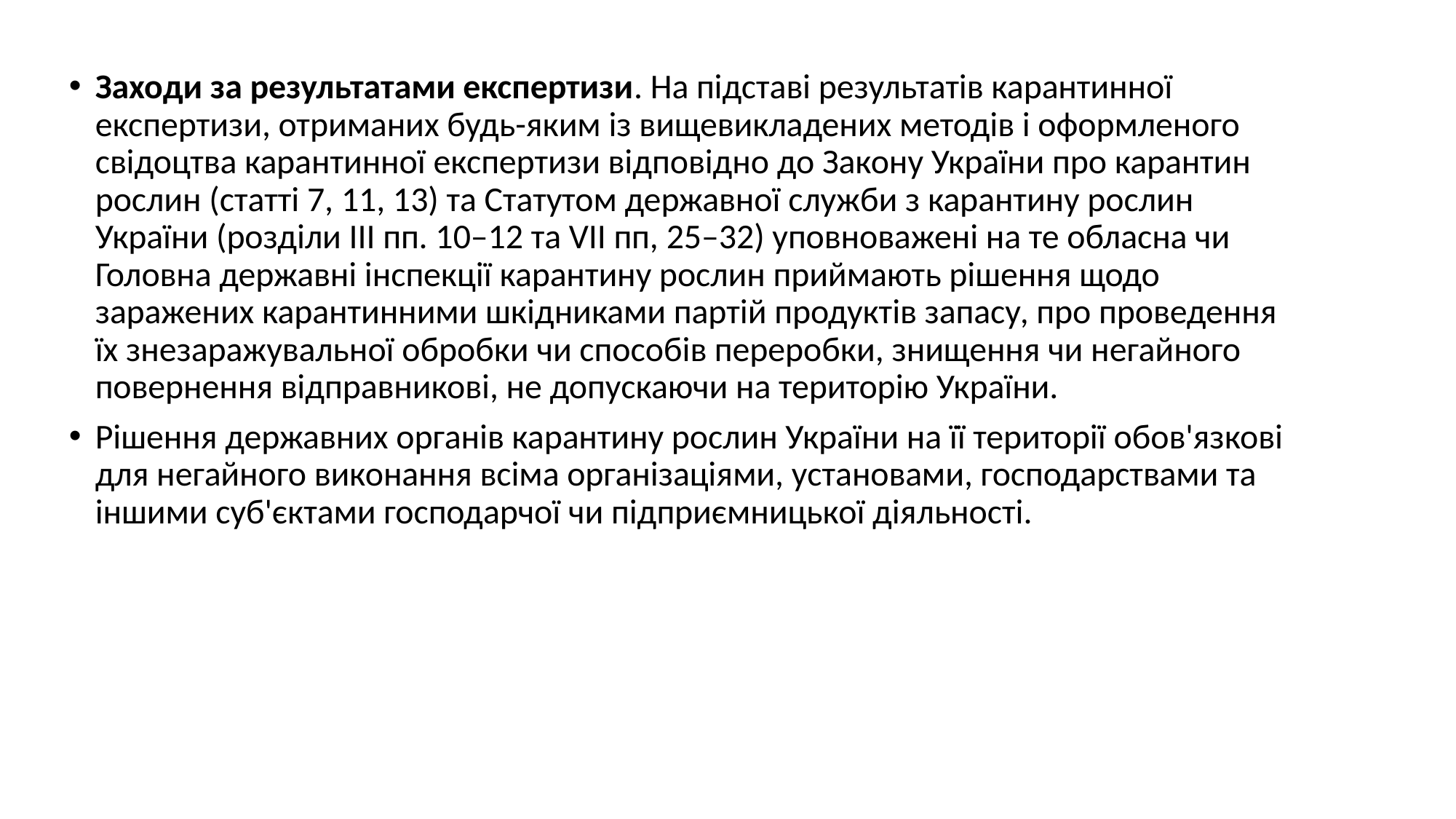

Заходи за результатами експертизи. На підставі результатів карантинної експертизи, отриманих будь-яким із вищевикладених методів і оформленого свідоцтва карантинної експертизи відповідно до Закону України про карантин рослин (статті 7, 11, 13) та Статутом державної служби з карантину рослин України (розділи III пп. 10–12 та VII пп, 25–32) уповноважені на те обласна чи Головна державні інспекції карантину рослин приймають рішення щодо заражених карантинними шкідниками партій продуктів запасу, про проведення їх знезаражувальної обробки чи способів переробки, знищення чи негайного повернення відправникові, не допускаючи на територію України.
Рішення державних органів карантину рослин України на її території обов'язкові для негайного виконання всіма організаціями, установами, господарствами та іншими суб'єктами господарчої чи підприємницької діяльності.